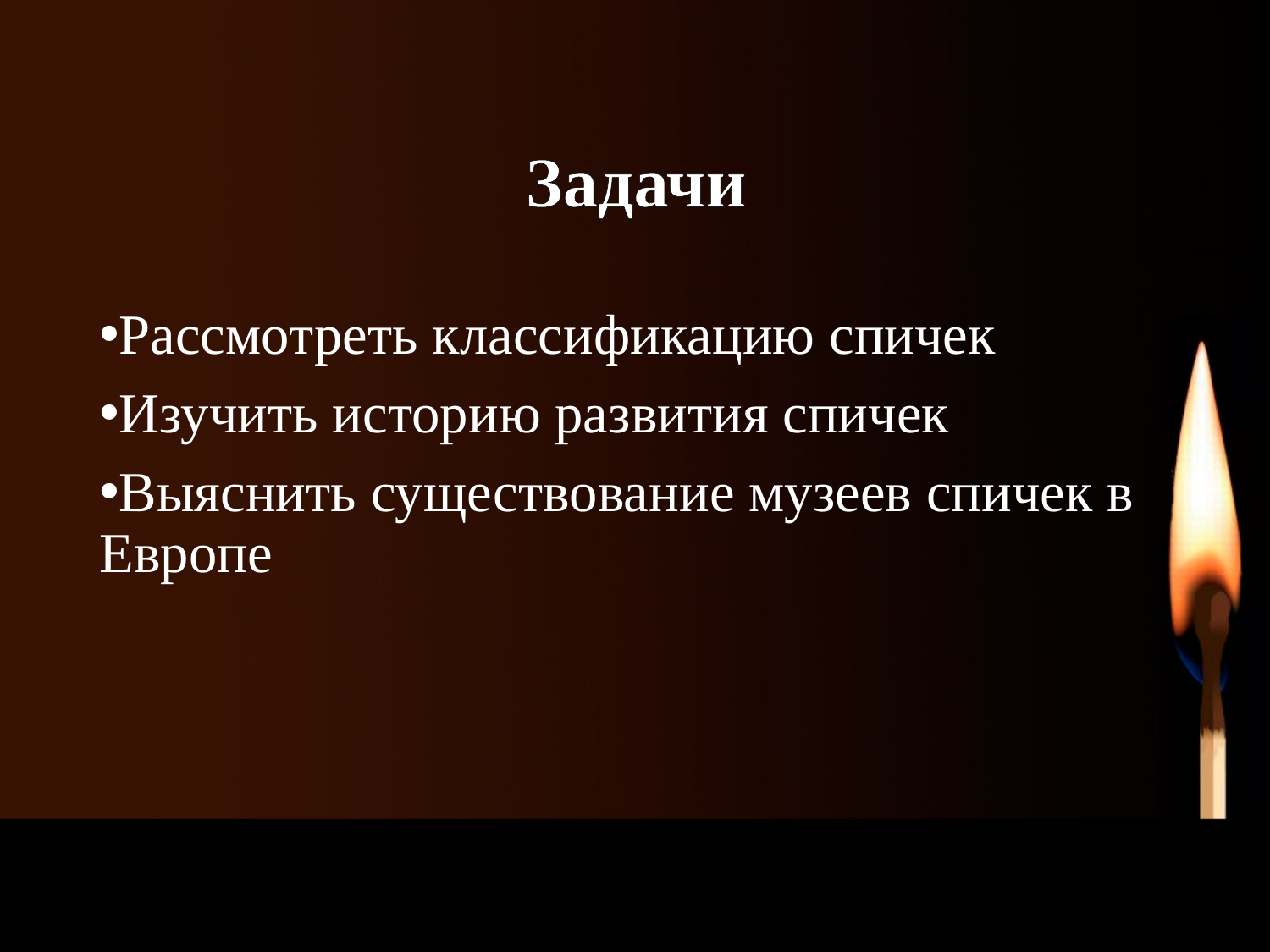

# Задачи
Рассмотреть классификацию спичек
Изучить историю развития спичек
Выяснить существование музеев спичек в Европе